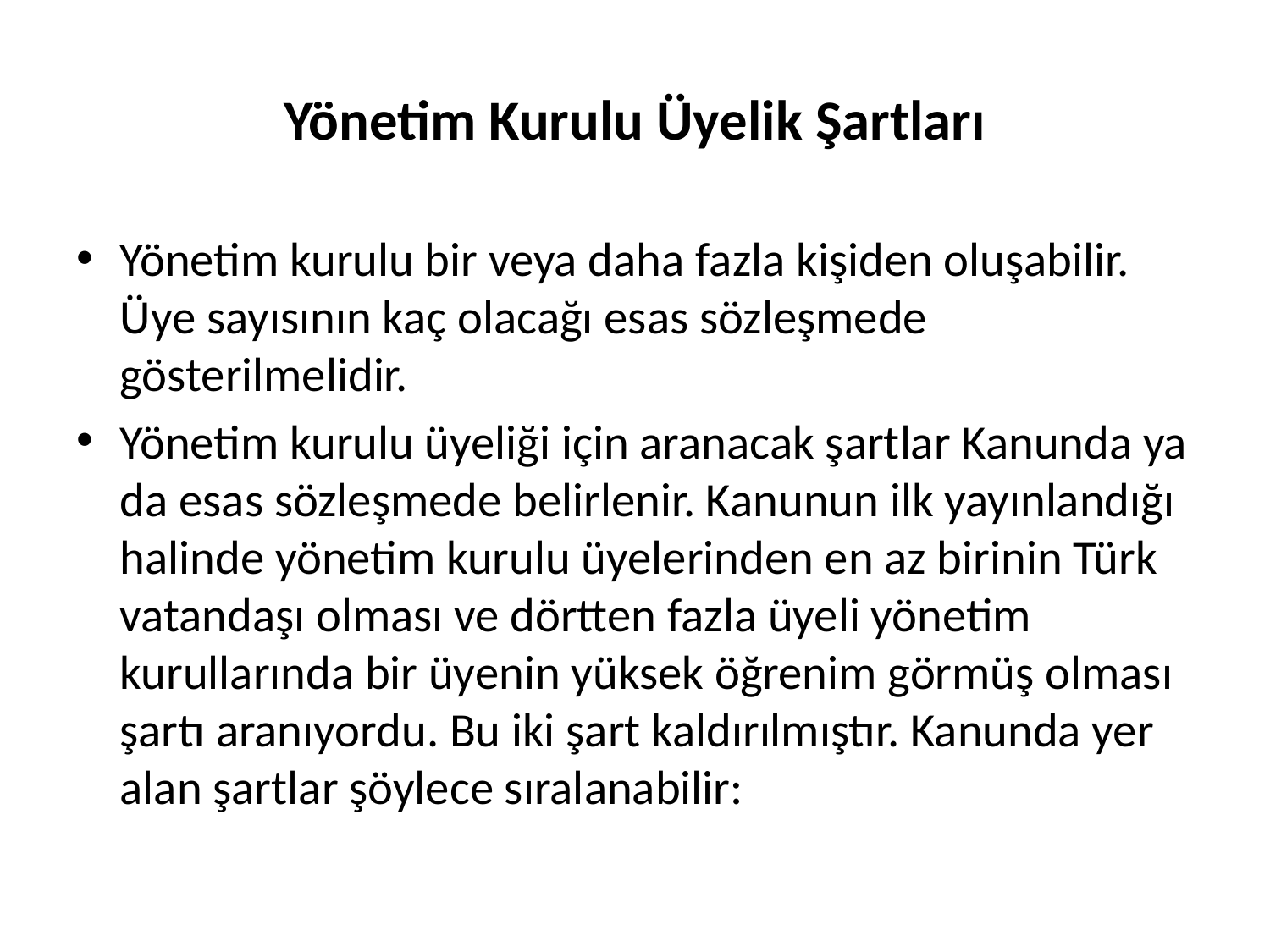

# Yönetim Kurulu Üyelik Şartları
Yönetim kurulu bir veya daha fazla kişiden oluşabilir. Üye sayısının kaç olacağı esas sözleşmede gösterilmelidir.
Yönetim kurulu üyeliği için aranacak şartlar Kanunda ya da esas sözleşmede belirlenir. Kanunun ilk yayınlandığı halinde yönetim kurulu üyelerinden en az birinin Türk vatandaşı olması ve dörtten fazla üyeli yönetim kurullarında bir üyenin yüksek öğrenim görmüş olması şartı aranıyordu. Bu iki şart kaldırılmıştır. Kanunda yer alan şartlar şöylece sıralanabilir: